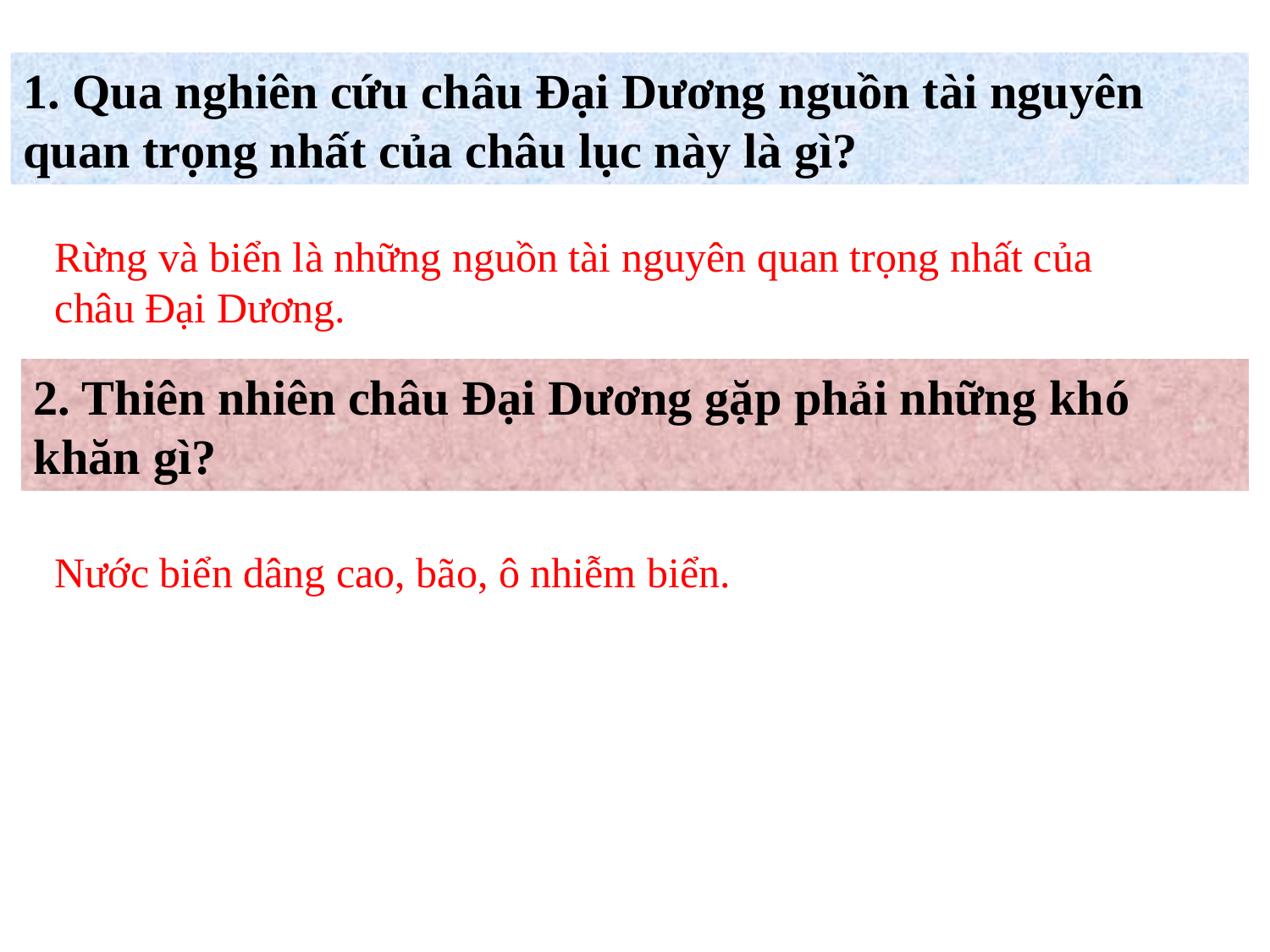

1. Qua nghiên cứu châu Đại Dương nguồn tài nguyên quan trọng nhất của châu lục này là gì?
Rừng và biển là những nguồn tài nguyên quan trọng nhất của châu Đại Dương.
2. Thiên nhiên châu Đại Dương gặp phải những khó khăn gì?
Nước biển dâng cao, bão, ô nhiễm biển.